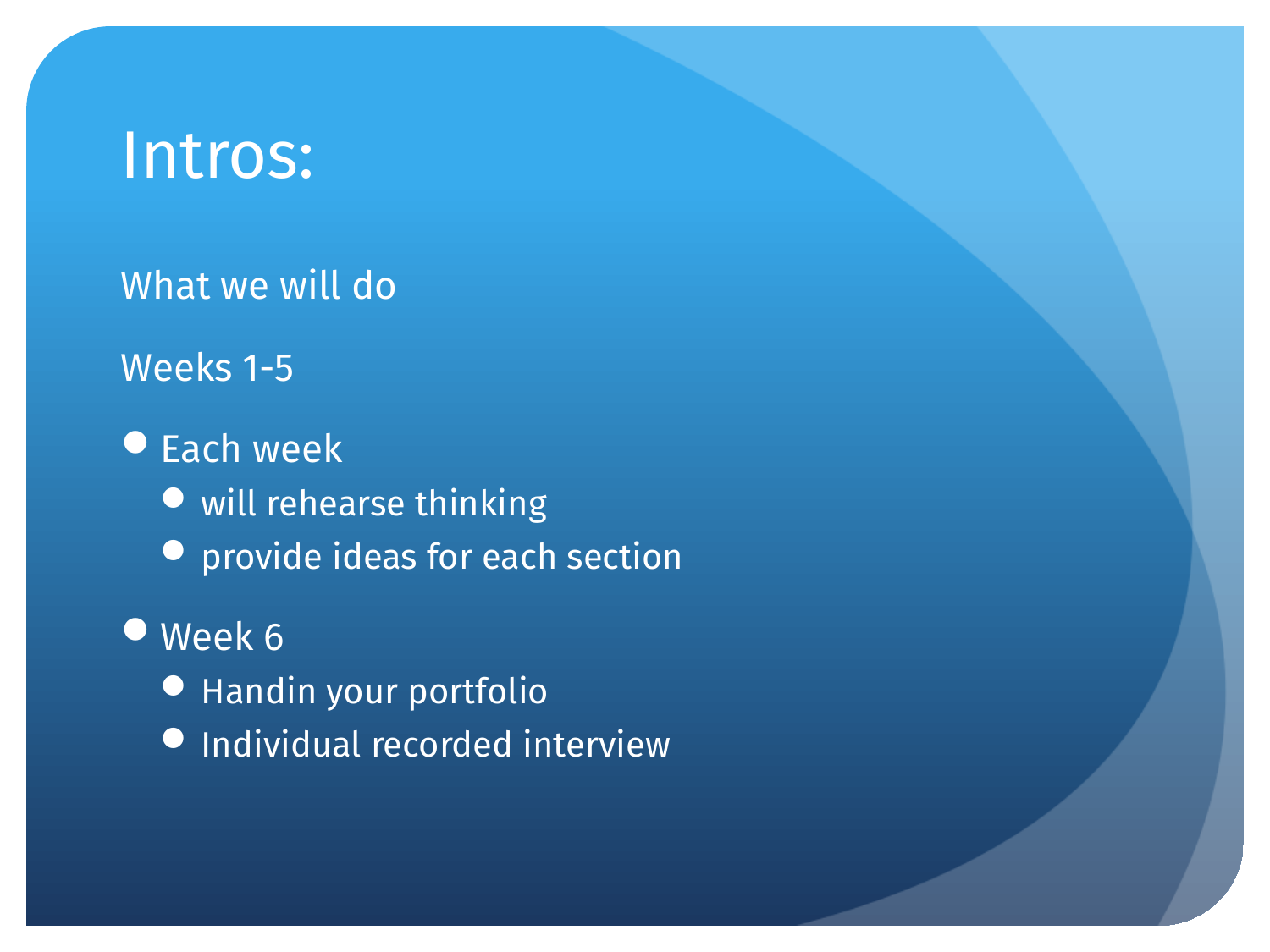

# Intros:
What we will do
Weeks 1-5
Each week
will rehearse thinking
provide ideas for each section
Week 6
Handin your portfolio
Individual recorded interview